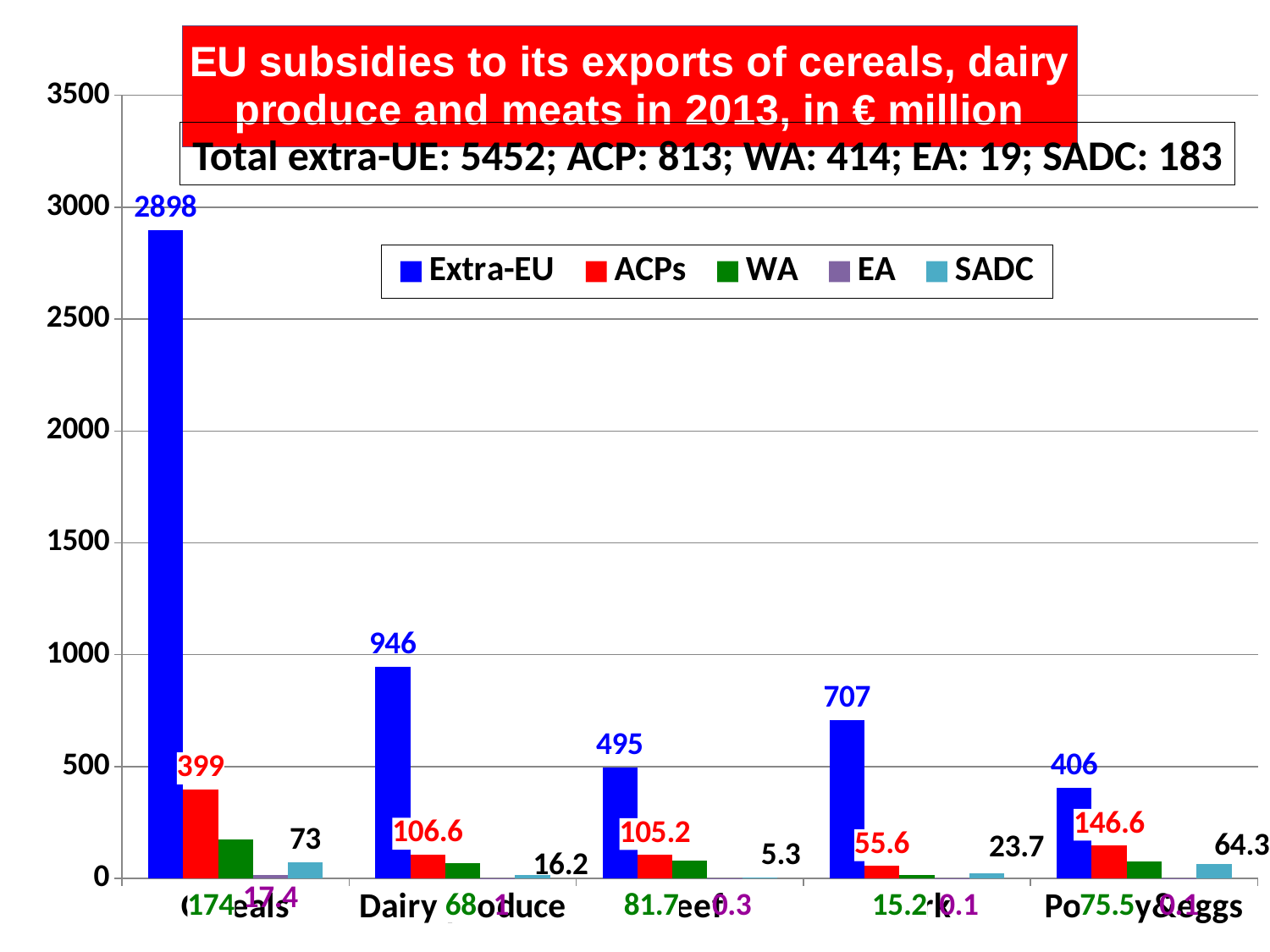

### Chart: EU subsidies to its exports of cereals, dairy produce and meats in 2013, in € million

| Category | Extra-EU | ACPs | WA | EA | SADC |
|---|---|---|---|---|---|
| Cereals | 2898.0 | 399.0 | 174.0 | 17.4 | 73.0 |
| Dairy produce | 946.0 | 106.6 | 68.0 | 1.0 | 16.2 |
| Beef | 495.0 | 105.2 | 81.7 | 0.3 | 5.3 |
| Pork | 707.0 | 55.6 | 15.2 | 0.1 | 23.7 |
| Poultry&eggs | 406.0 | 146.6 | 75.5 | 0.1 | 64.3 |
Total extra-UE: 5452; ACP: 813; WA: 414; EA: 19; SADC: 183